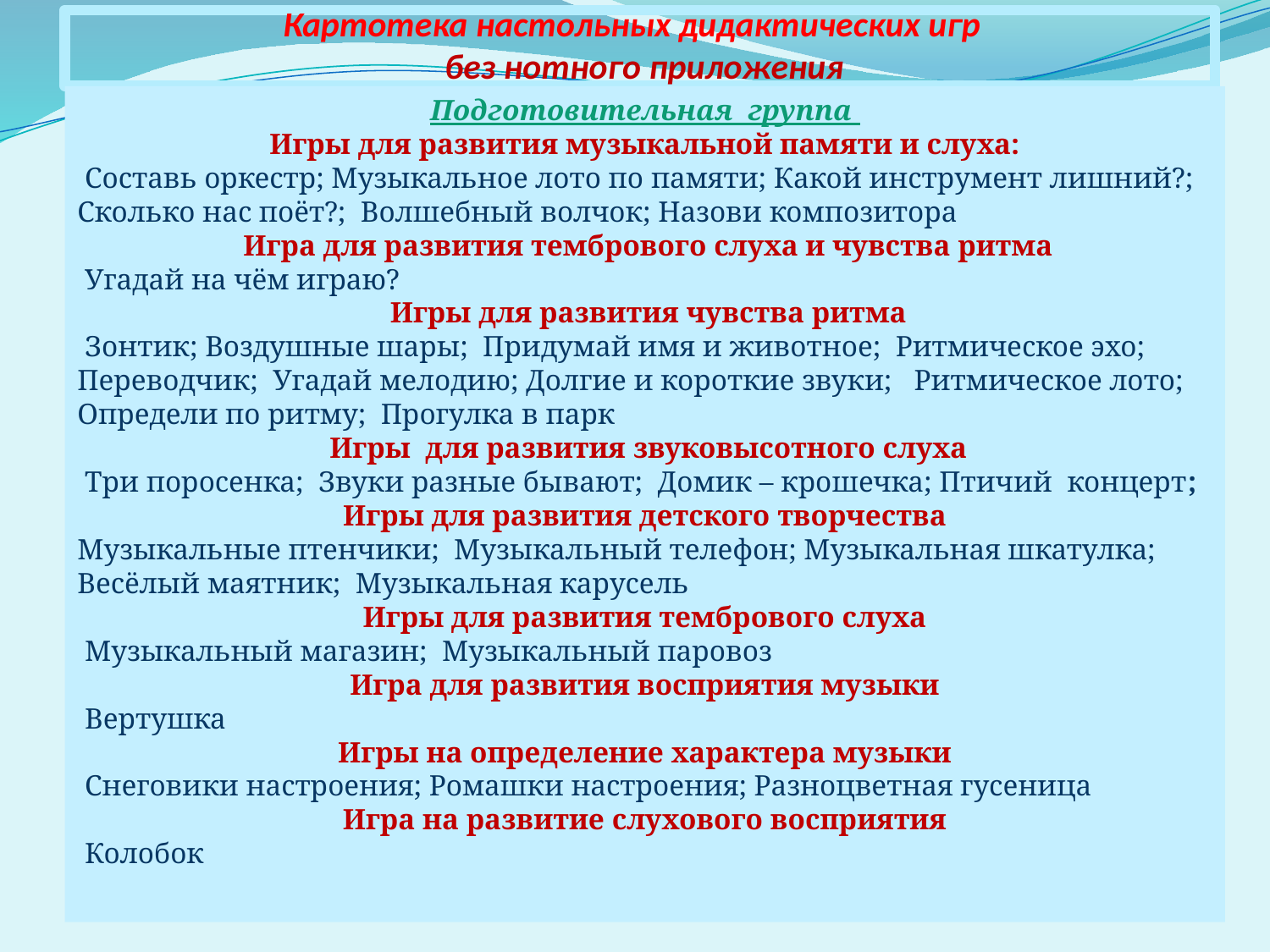

# Картотека настольных дидактических игр без нотного приложения
Подготовительная  группа
Игры для развития музыкальной памяти и слуха:
 Составь оркестр; Музыкальное лото по памяти; Какой инструмент лишний?; Сколько нас поёт?;  Волшебный волчок; Назови композитора
 Игра для развития тембрового слуха и чувства ритма
 Угадай на чём играю?
 Игры для развития чувства ритма
 Зонтик; Воздушные шары;  Придумай имя и животное;  Ритмическое эхо;  Переводчик;  Угадай мелодию; Долгие и короткие звуки;   Ритмическое лото;  Определи по ритму;  Прогулка в парк
 Игры  для развития звуковысотного слуха
 Три поросенка;  Звуки разные бывают;  Домик – крошечка; Птичий  концерт;
Игры для развития детского творчества
Музыкальные птенчики;  Музыкальный телефон; Музыкальная шкатулка;
Весёлый маятник;  Музыкальная карусель
Игры для развития тембрового слуха
 Музыкальный магазин;  Музыкальный паровоз
Игра для развития восприятия музыки
 Вертушка
Игры на определение характера музыки
 Снеговики настроения; Ромашки настроения; Разноцветная гусеница
Игра на развитие слухового восприятия
 Колобок